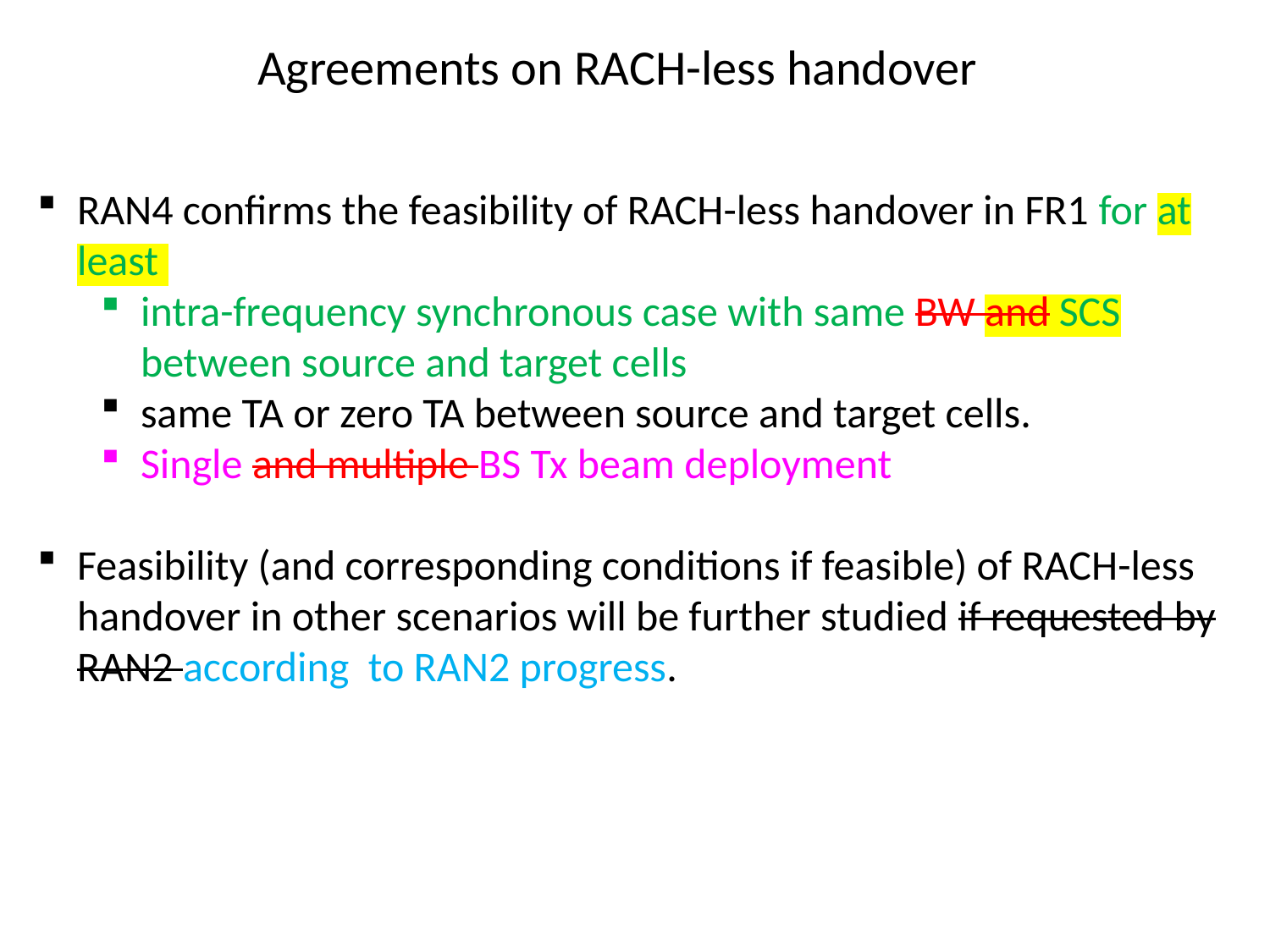

# Agreements on RACH-less handover
RAN4 confirms the feasibility of RACH-less handover in FR1 for at least
intra-frequency synchronous case with same BW and SCS between source and target cells
same TA or zero TA between source and target cells.
Single and multiple BS Tx beam deployment

Feasibility (and corresponding conditions if feasible) of RACH-less handover in other scenarios will be further studied if requested by RAN2 according  to RAN2 progress.